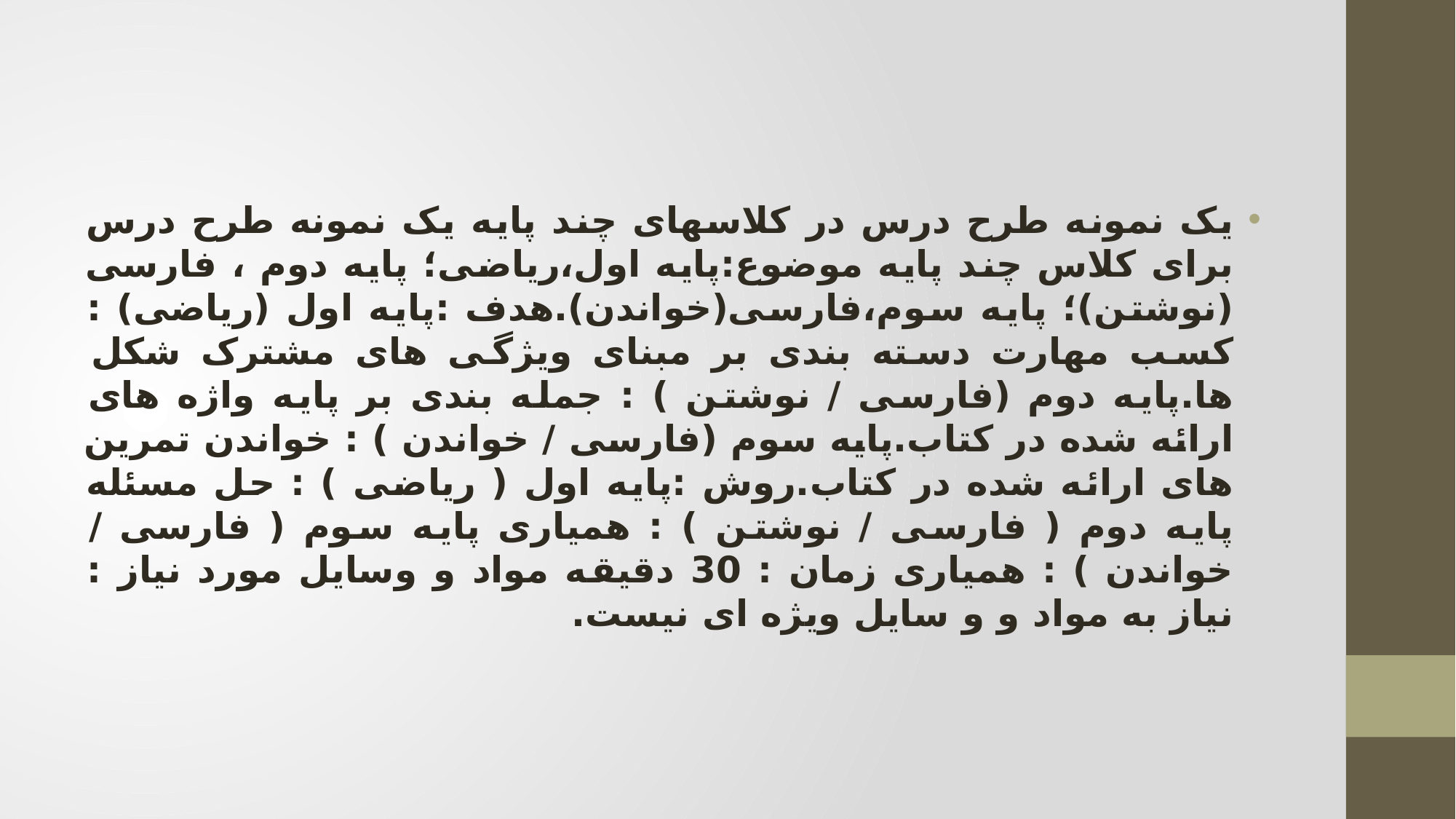

#
یک نمونه طرح درس در کلاسهای چند پایه یک نمونه طرح درس برای کلاس چند پایه موضوع:پایه اول،ریاضی؛ پایه دوم ، فارسی (نوشتن)؛ پایه سوم،فارسی(خواندن).هدف :پایه اول (ریاضی) : کسب مهارت دسته بندی بر مبنای ویژگی های مشترک شکل ها.پایه دوم (فارسی / نوشتن ) : جمله بندی بر پایه واژه های ارائه شده در کتاب.پایه سوم (فارسی / خواندن ) : خواندن تمرین های ارائه شده در کتاب.روش :پایه اول ( ریاضی ) : حل مسئله پایه دوم ( فارسی / نوشتن ) : همیاری پایه سوم ( فارسی / خواندن ) : همیاری زمان : 30 دقیقه مواد و وسایل مورد نیاز : نیاز به مواد و و سایل ویژه ای نیست.